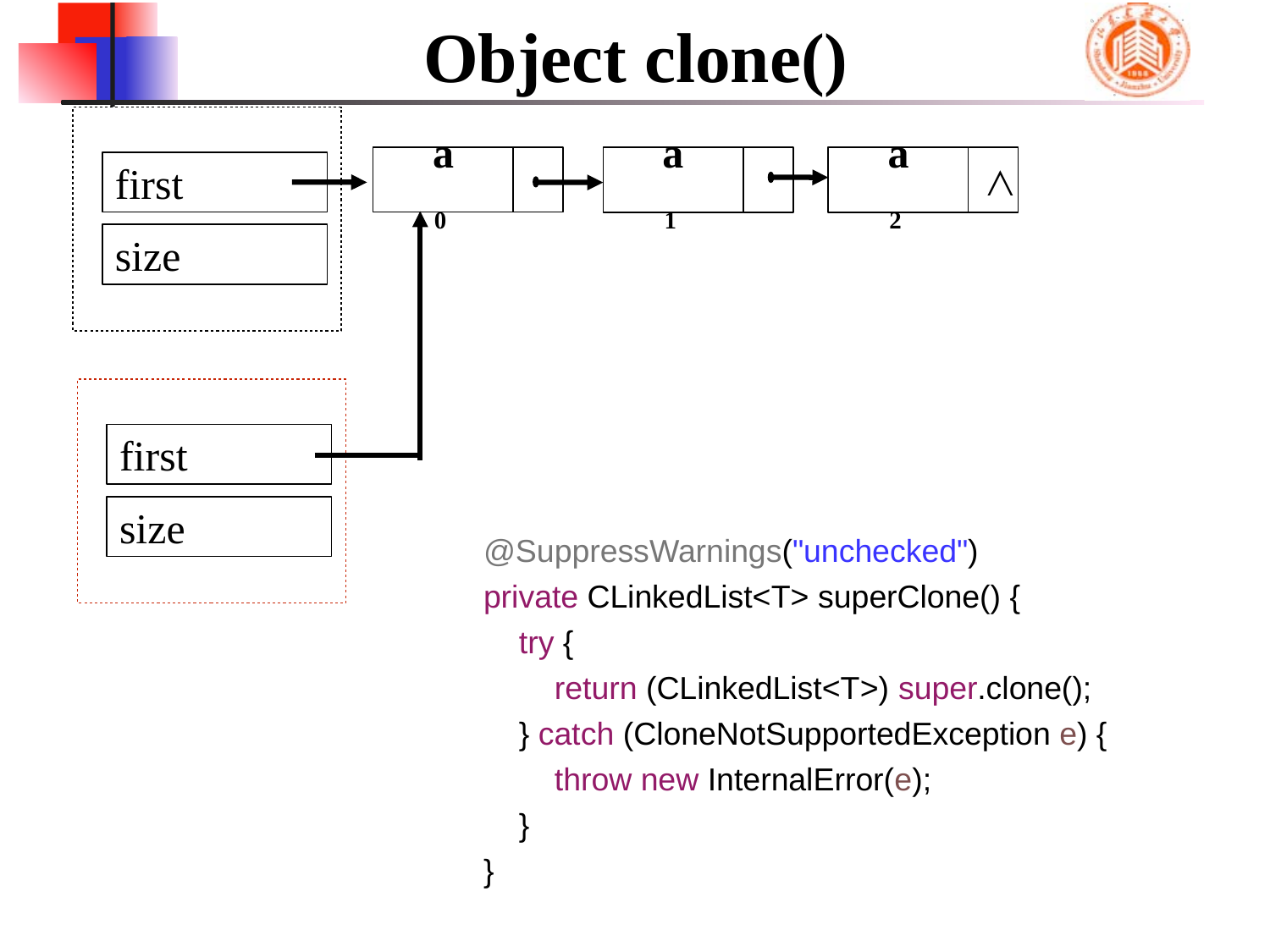

# Object clone()

a0

a1

a2

first

size

first

size
∧
    @SuppressWarnings("unchecked")
    private CLinkedList<T> superClone() {
        try {
            return (CLinkedList<T>) super.clone();
        } catch (CloneNotSupportedException e) {
            throw new InternalError(e);
        }
    }